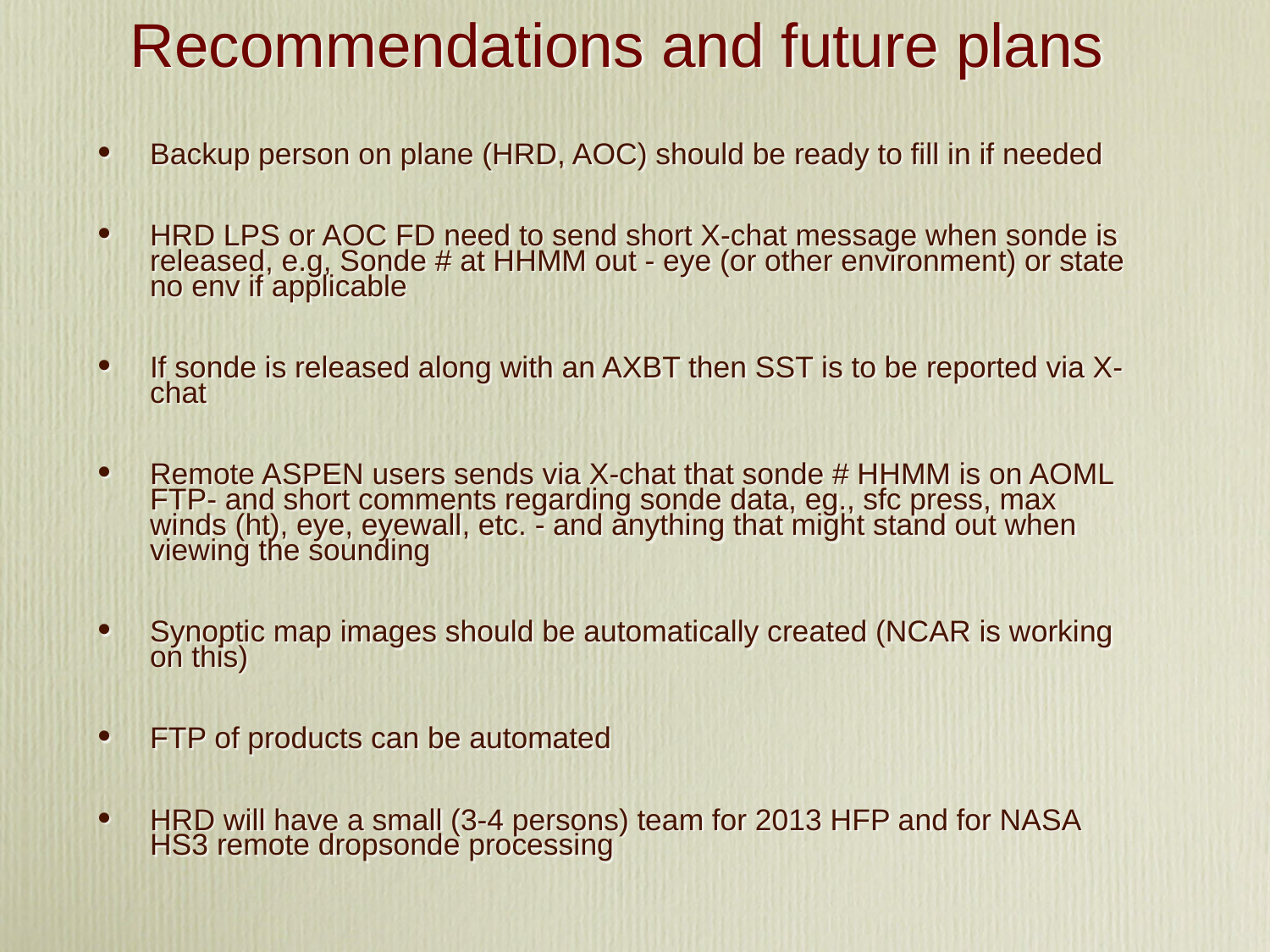

# Recommendations and future plans
Backup person on plane (HRD, AOC) should be ready to fill in if needed
HRD LPS or AOC FD need to send short X-chat message when sonde is released, e.g, Sonde # at HHMM out - eye (or other environment) or state no env if applicable
If sonde is released along with an AXBT then SST is to be reported via X-chat
Remote ASPEN users sends via X-chat that sonde # HHMM is on AOML FTP- and short comments regarding sonde data, eg., sfc press, max winds (ht), eye, eyewall, etc. - and anything that might stand out when viewing the sounding
Synoptic map images should be automatically created (NCAR is working on this)
FTP of products can be automated
HRD will have a small (3-4 persons) team for 2013 HFP and for NASA HS3 remote dropsonde processing